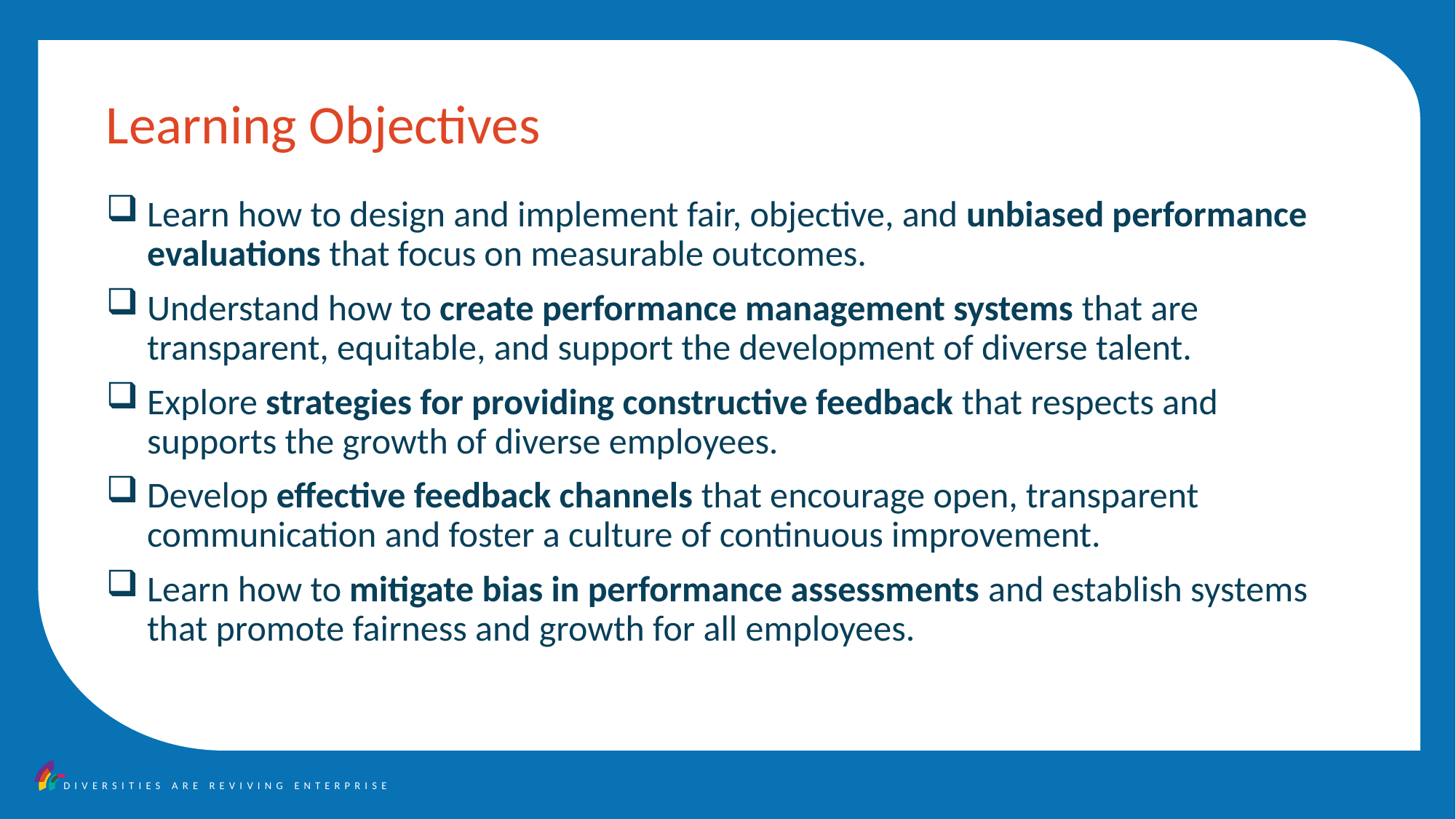

Learning Objectives
Learn how to design and implement fair, objective, and unbiased performance evaluations that focus on measurable outcomes.
Understand how to create performance management systems that are transparent, equitable, and support the development of diverse talent.
Explore strategies for providing constructive feedback that respects and supports the growth of diverse employees.
Develop effective feedback channels that encourage open, transparent communication and foster a culture of continuous improvement.
Learn how to mitigate bias in performance assessments and establish systems that promote fairness and growth for all employees.